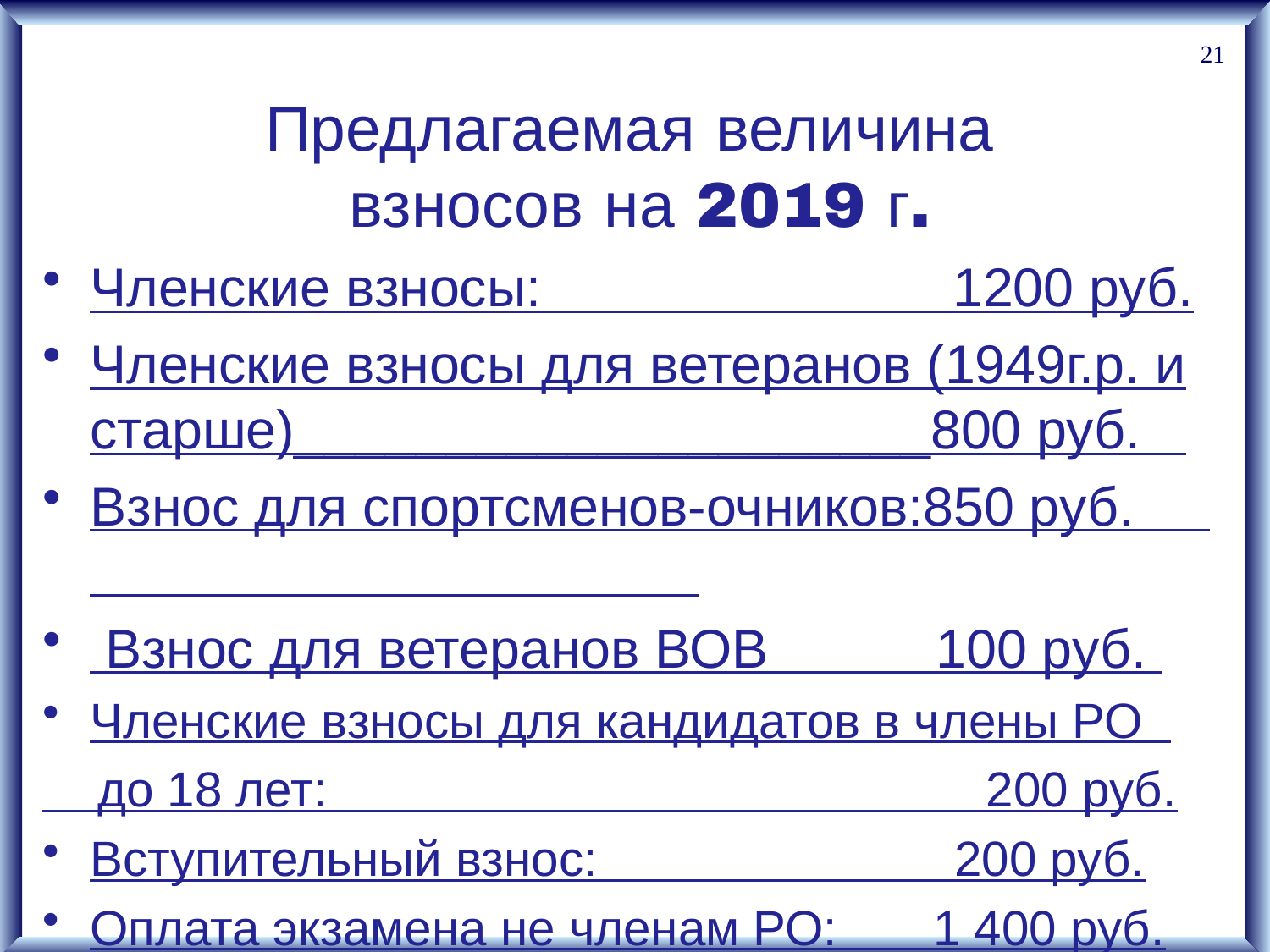

21

# Предлагаемая величина взносов на 2019 г.
Членские взносы:                           1200 руб.
Членские взносы для ветеранов (1949г.р. и старше)_____________________800 руб.
Взнос для спортсменов-очников:850 руб.
 Взнос для ветеранов ВОВ           100 руб.
Членские взносы для кандидатов в члены РО
    до 18 лет:                                                200 руб.
Вступительный взнос:                          200 руб.
Оплата экзамена не членам РО:       1 400 руб.